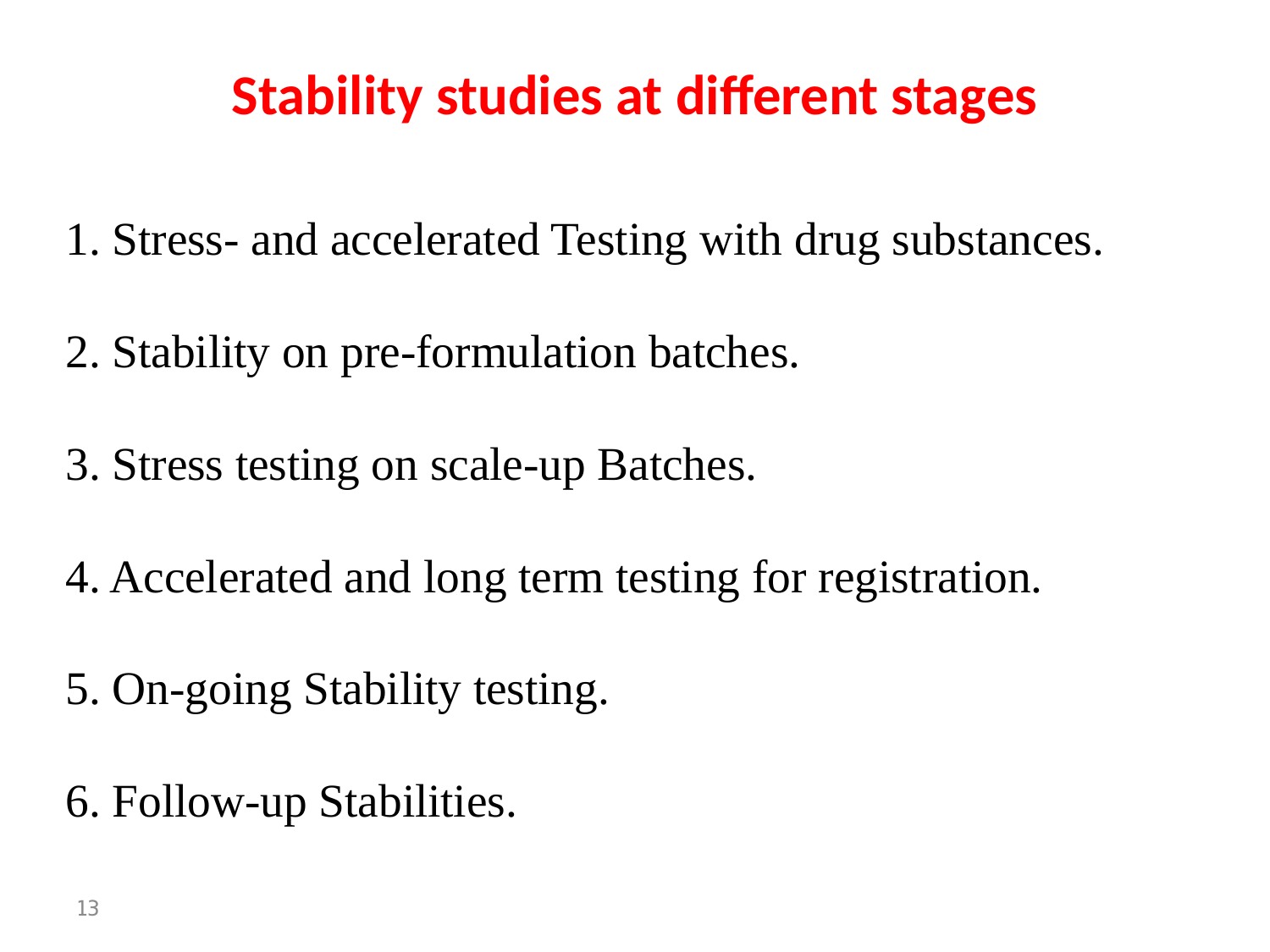

# Stability studies at different stages
1. Stress- and accelerated Testing with drug substances.
2. Stability on pre-formulation batches.
3. Stress testing on scale-up Batches.
4. Accelerated and long term testing for registration.
5. On-going Stability testing.
6. Follow-up Stabilities.
13